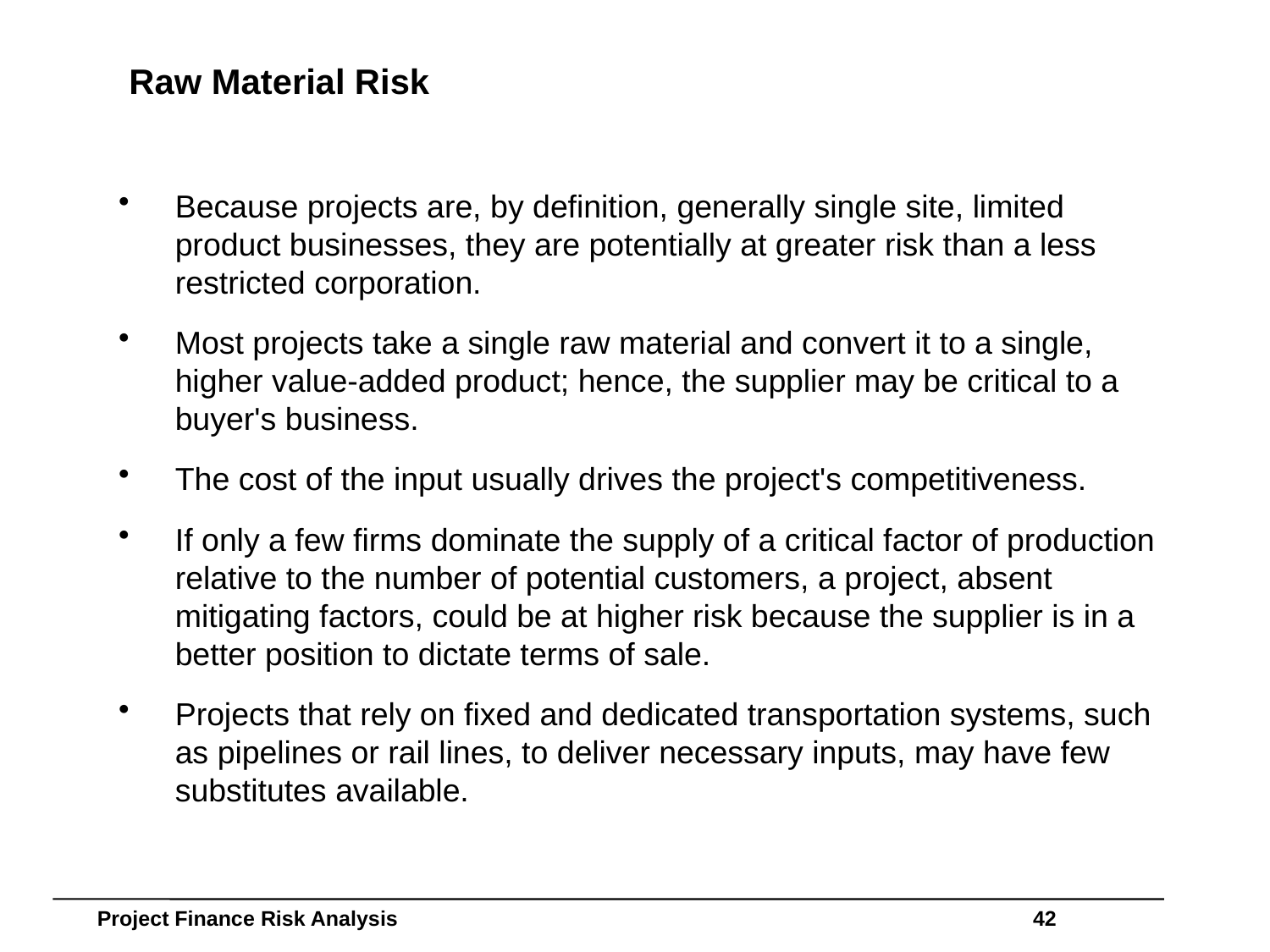

# Raw Material Risk
Because projects are, by definition, generally single site, limited product businesses, they are potentially at greater risk than a less restricted corporation.
Most projects take a single raw material and convert it to a single, higher value-added product; hence, the supplier may be critical to a buyer's business.
The cost of the input usually drives the project's competitiveness.
If only a few firms dominate the supply of a critical factor of production relative to the number of potential customers, a project, absent mitigating factors, could be at higher risk because the supplier is in a better position to dictate terms of sale.
Projects that rely on fixed and dedicated transportation systems, such as pipelines or rail lines, to deliver necessary inputs, may have few substitutes available.